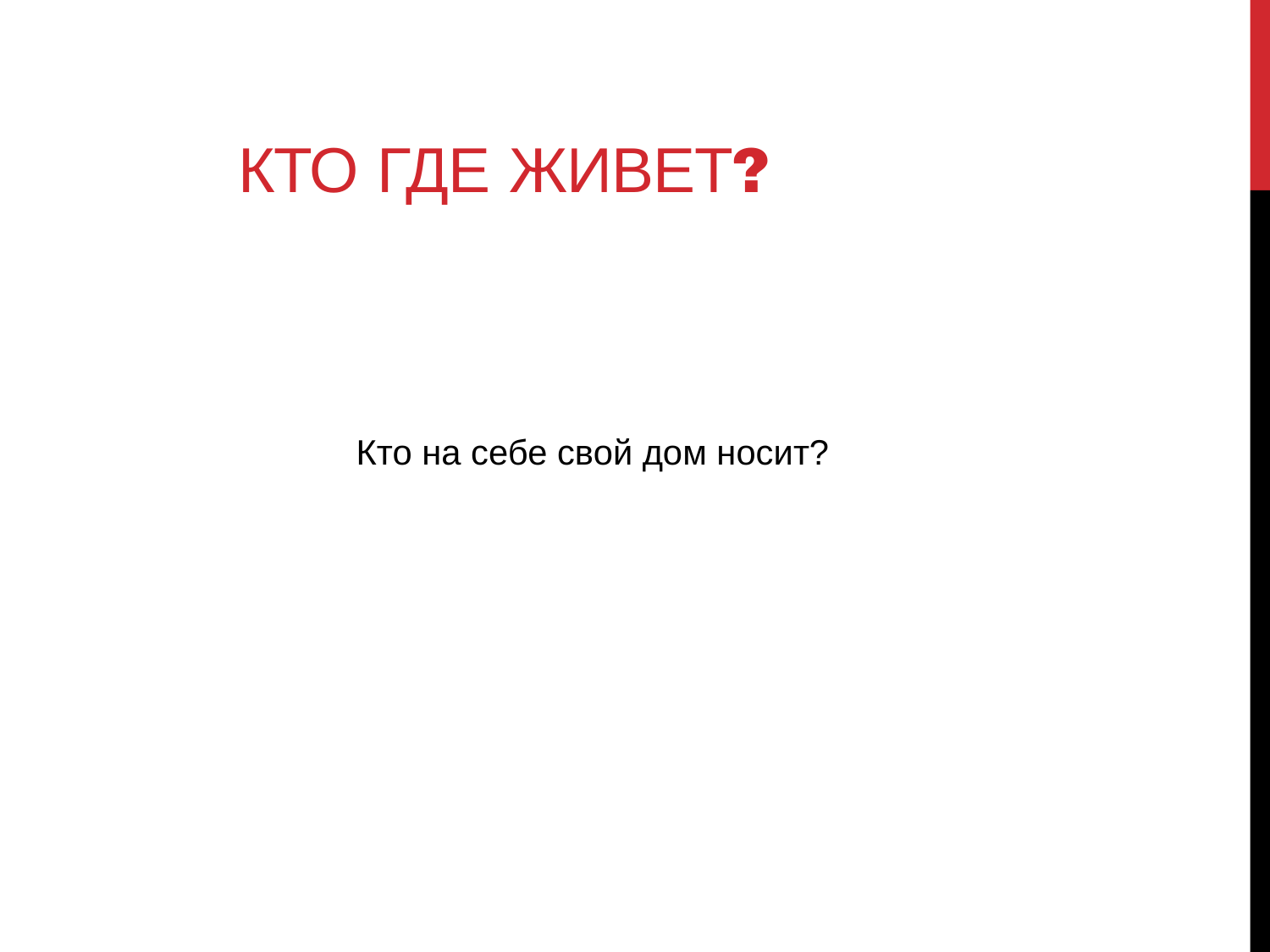

# Кто где живет?

Кто на себе свой дом носит?